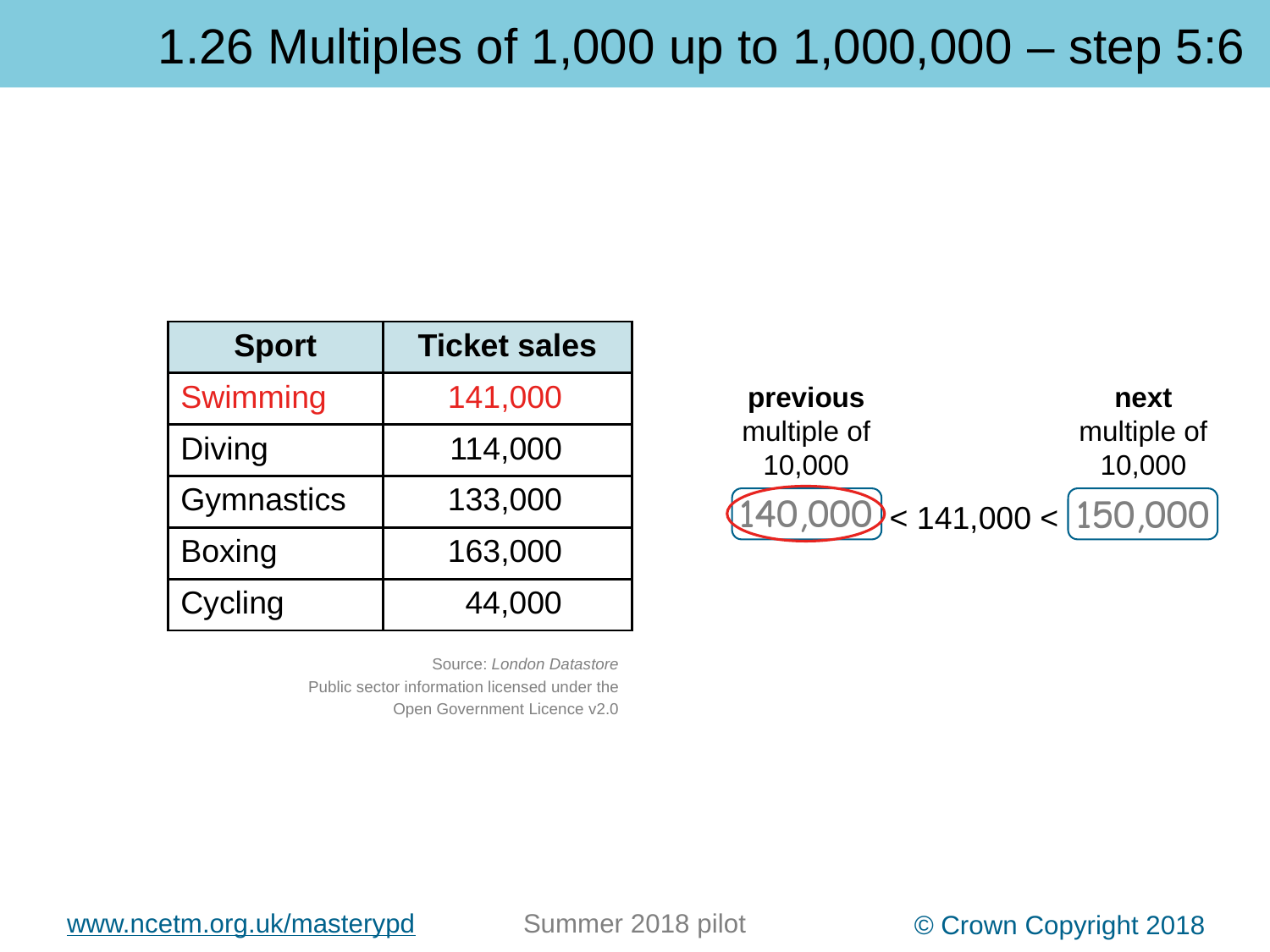

1.26 Multiples of 1,000 up to 1,000,000 – step 5:6
| Sport | Ticket sales |
| --- | --- |
| Swimming | 141,000 |
| Diving | 114,000 |
| Gymnastics | 133,000 |
| Boxing | 163,000 |
| Cycling | 44,000 |
previous
multiple of
10,000
next
multiple of
10,000

< 141,000 <

140,000
150,000
Source: London Datastore
Public sector information licensed under the
Open Government Licence v2.0